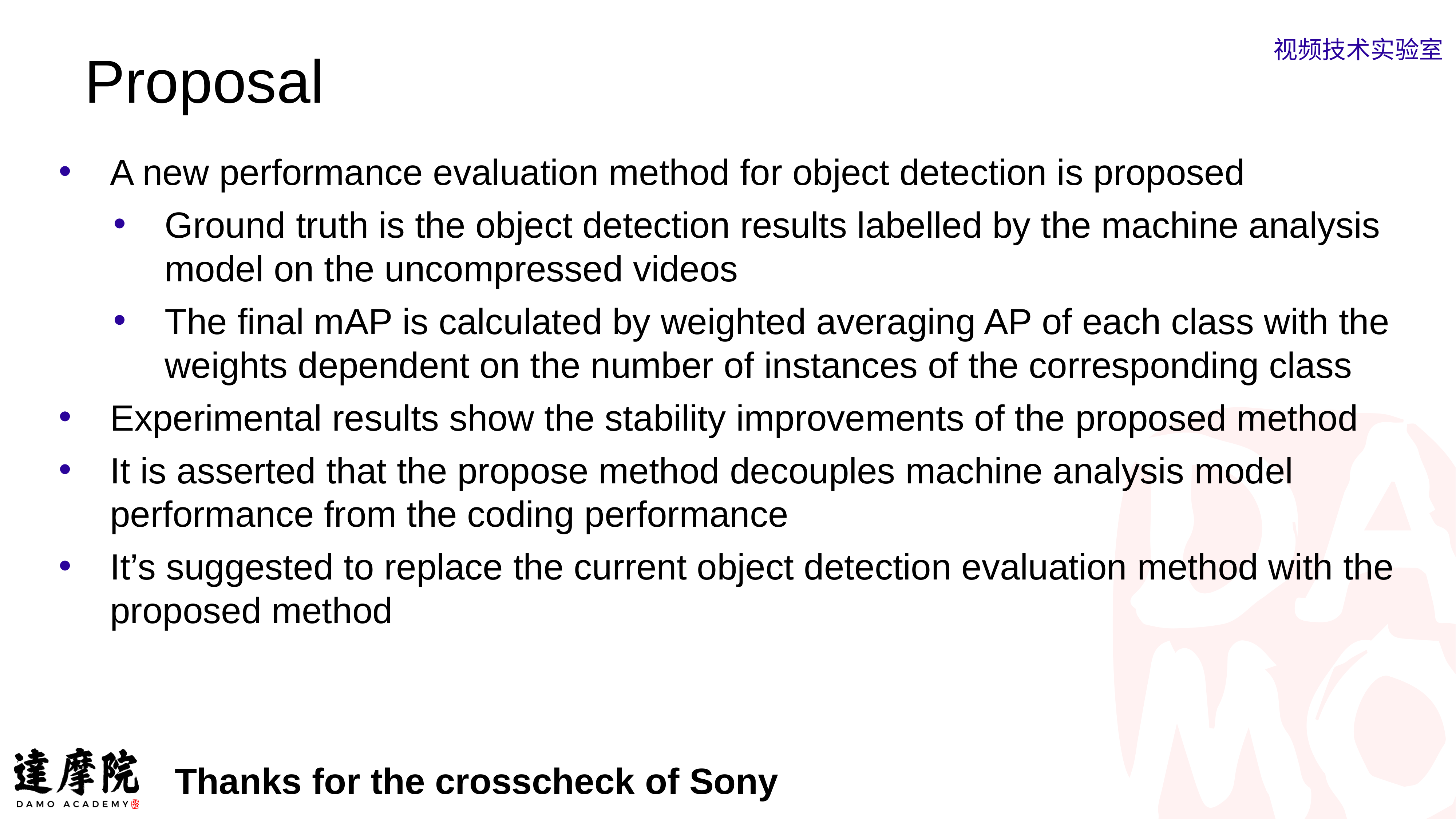

Proposal
A new performance evaluation method for object detection is proposed
Ground truth is the object detection results labelled by the machine analysis model on the uncompressed videos
The final mAP is calculated by weighted averaging AP of each class with the weights dependent on the number of instances of the corresponding class
Experimental results show the stability improvements of the proposed method
It is asserted that the propose method decouples machine analysis model performance from the coding performance
It’s suggested to replace the current object detection evaluation method with the proposed method
Thanks for the crosscheck of Sony